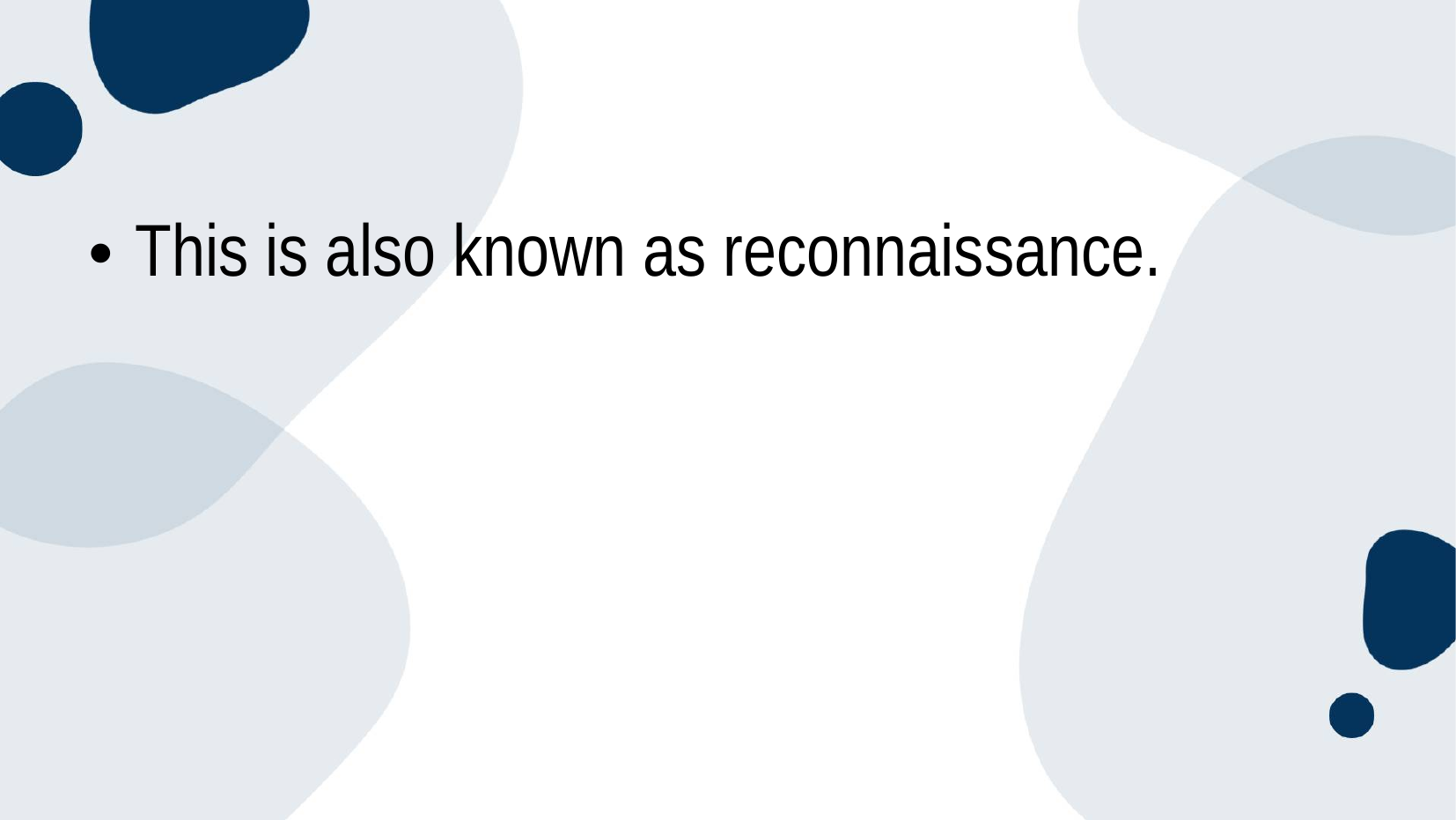

#
This is also known as reconnaissance.